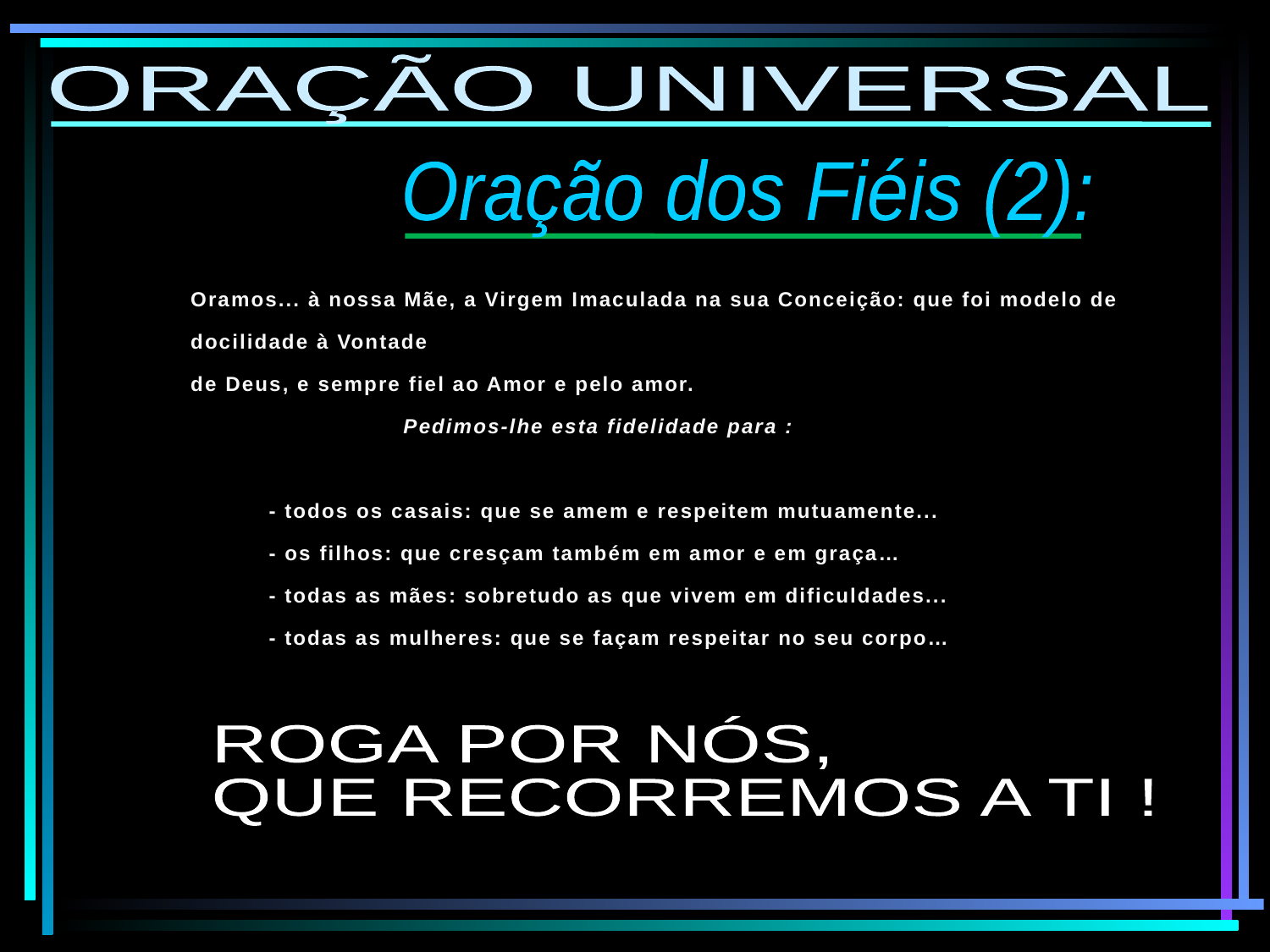

ORAÇÃO UNIVERSAL

Oração dos Fiéis (2):

Oramos... à nossa Mãe, a Virgem Imaculada na sua Conceição: que foi modelo de docilidade à Vontade
de Deus, e sempre fiel ao Amor e pelo amor.
                    Pedimos-lhe esta fidelidade para :

  - todos os casais: que se amem e respeitem mutuamente...
  - os filhos: que cresçam também em amor e em graça…
  - todas as mães: sobretudo as que vivem em dificuldades...
  - todas as mulheres: que se façam respeitar no seu corpo…
ROGA POR NÓS,
QUE RECORREMOS A TI !